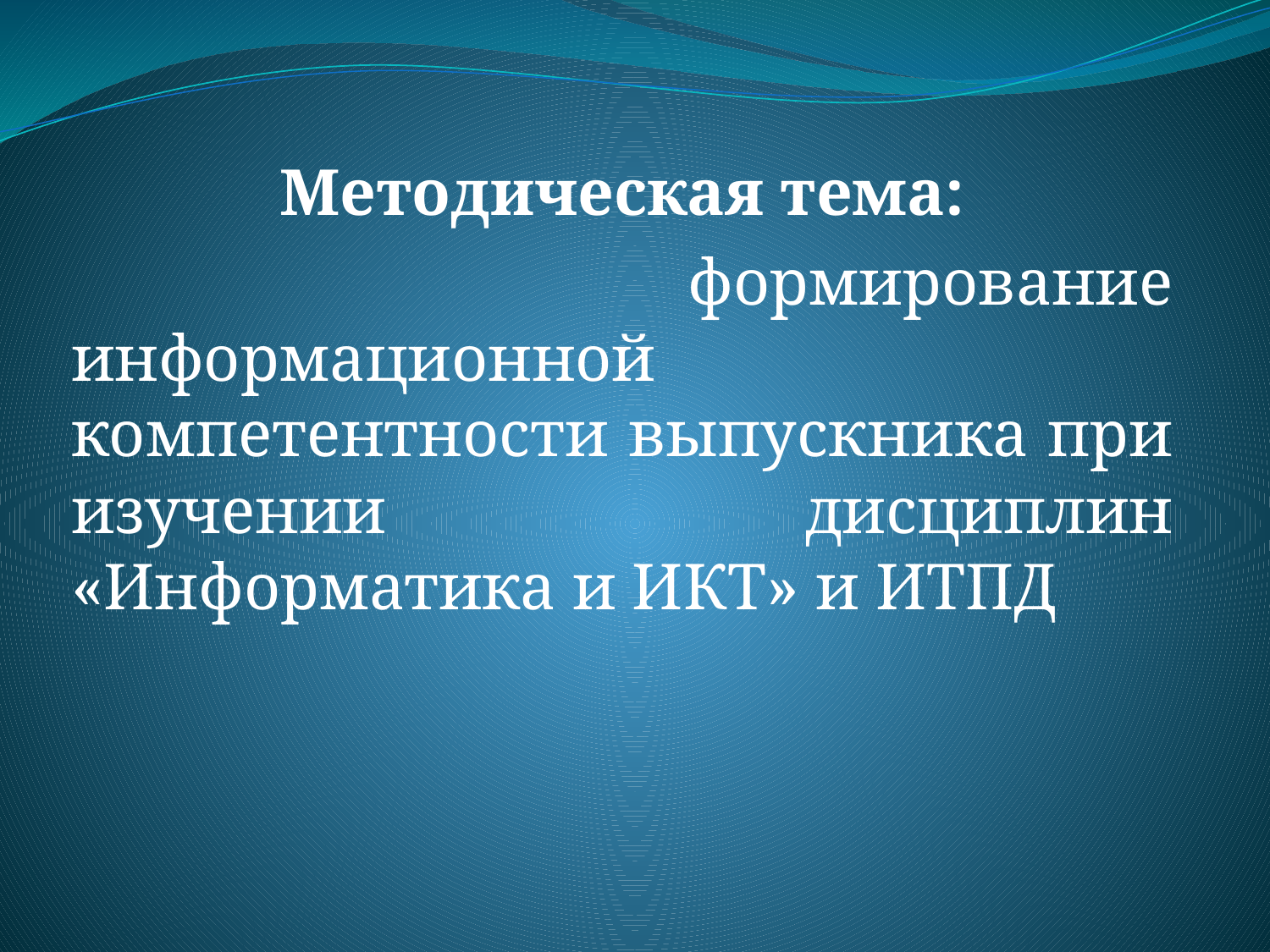

Методическая тема:
 формирование информационной компетентности выпускника при изучении дисциплин «Информатика и ИКТ» и ИТПД

#